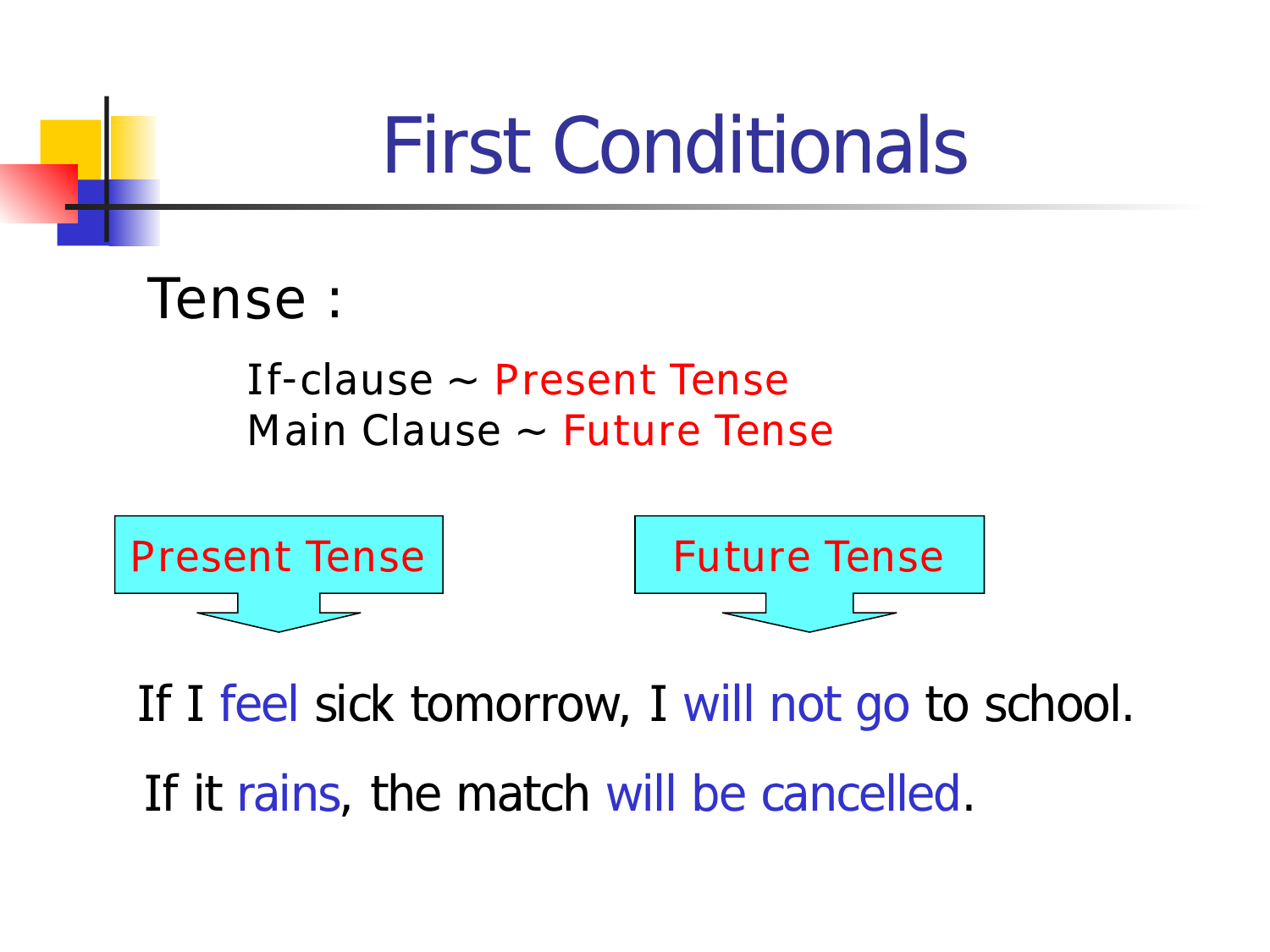

# First Conditionals
Tense :
If-clause ~ Present Tense
Main Clause ~ Future Tense
Present Tense
Future Tense
If I feel sick tomorrow, I will not go to school.
     If it rains, the match will be cancelled.